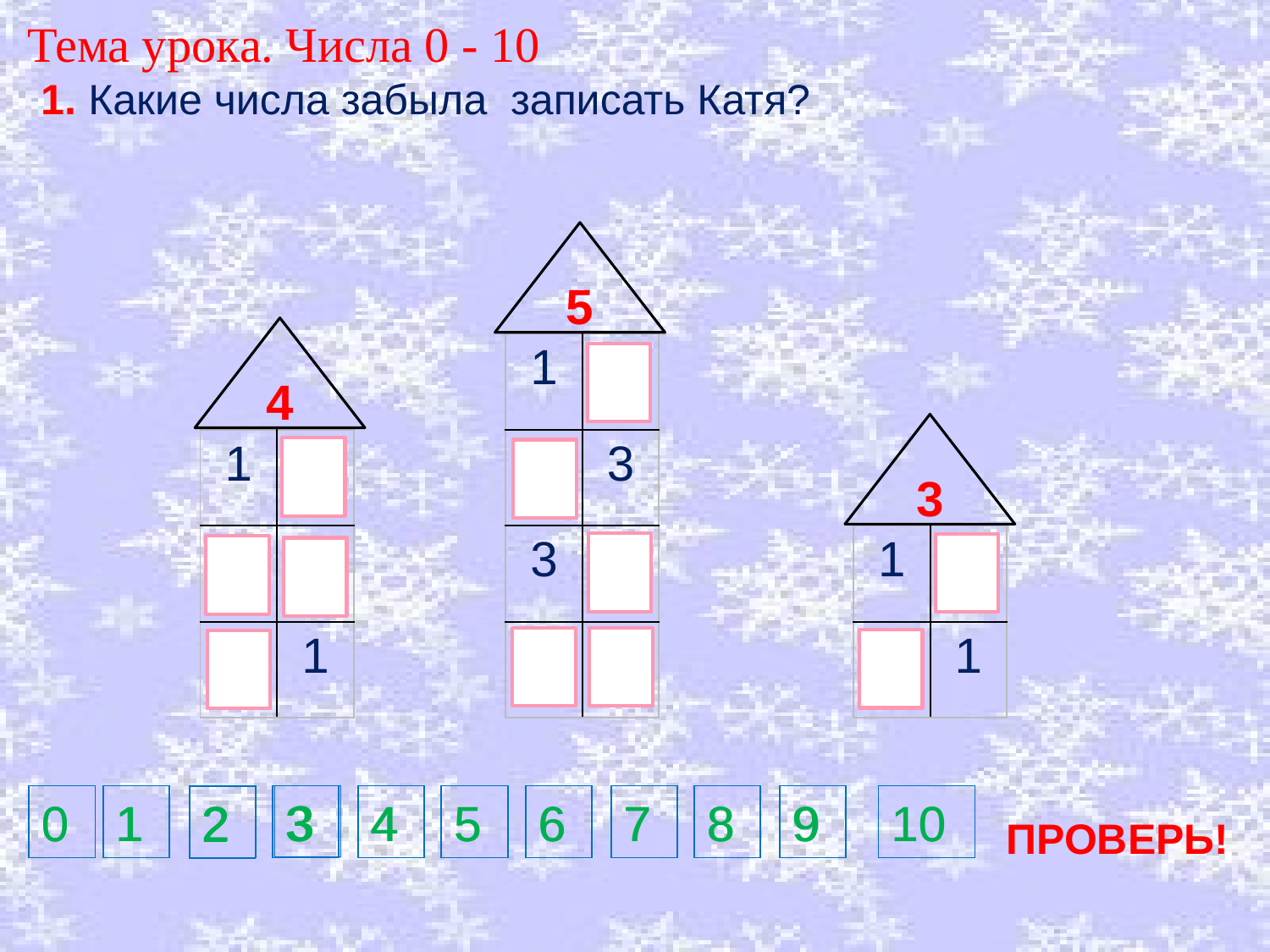

Тема урока. Числа 0 - 10
1. Какие числа забыла  записать Катя?
5
4
| 1 | 4 |
| --- | --- |
| 2 | 3 |
| 3 | 2 |
| 4 | 1 |

3
| 1 | 3 |
| --- | --- |
| 2 | 2 |
| 3 | 1 |

| 1 | 2 |
| --- | --- |
| 2 | 1 |

3
0
0
1
1
2
2
3
3
4
4
5
5
6
6
7
7
8
8
9
9
10
10
2
ПРОВЕРЬ!